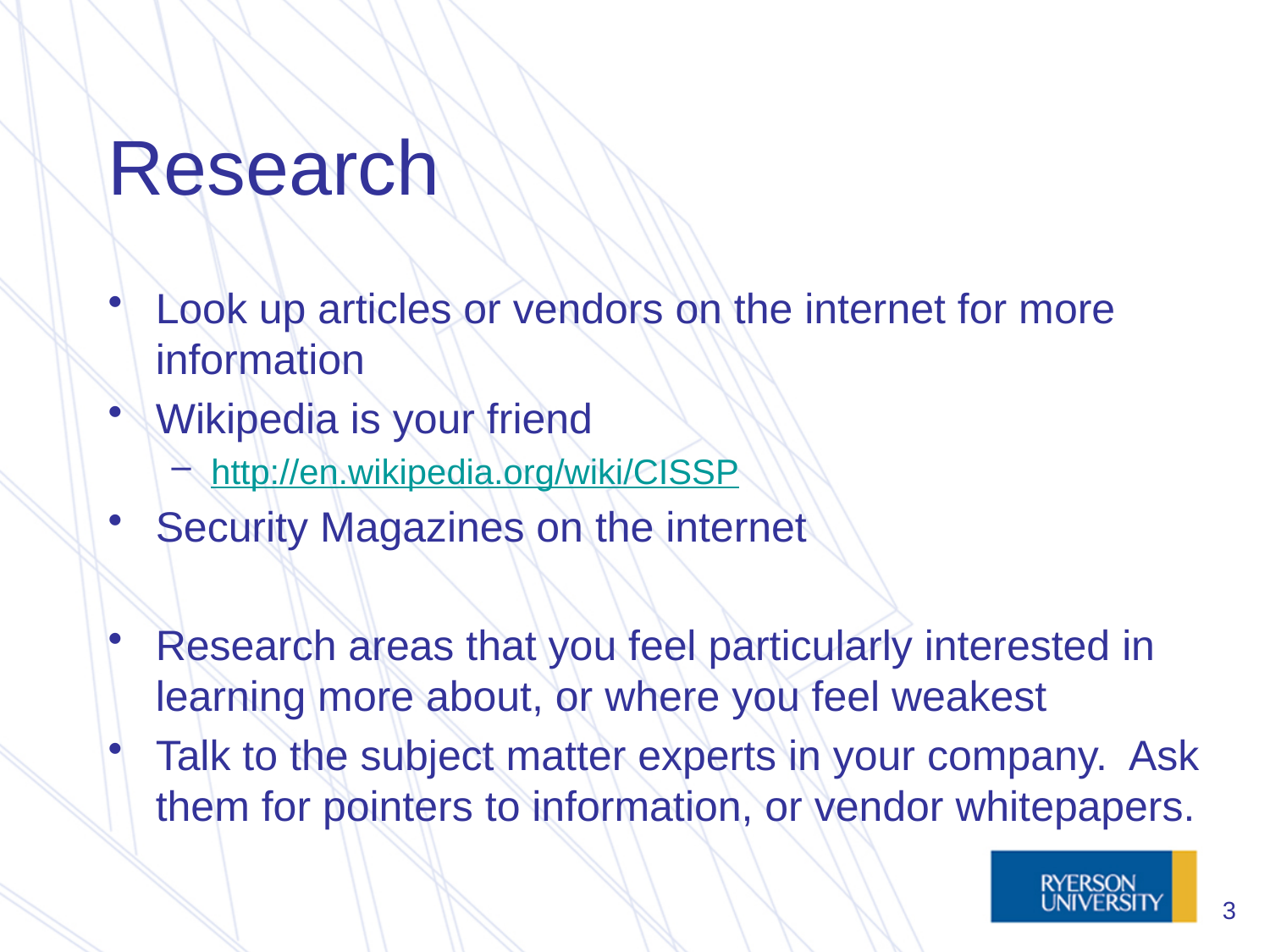

# Research
Look up articles or vendors on the internet for more information
Wikipedia is your friend
http://en.wikipedia.org/wiki/CISSP
Security Magazines on the internet

Research areas that you feel particularly interested in learning more about, or where you feel weakest
Talk to the subject matter experts in your company.  Ask them for pointers to information, or vendor whitepapers.
S03 How to Study
3